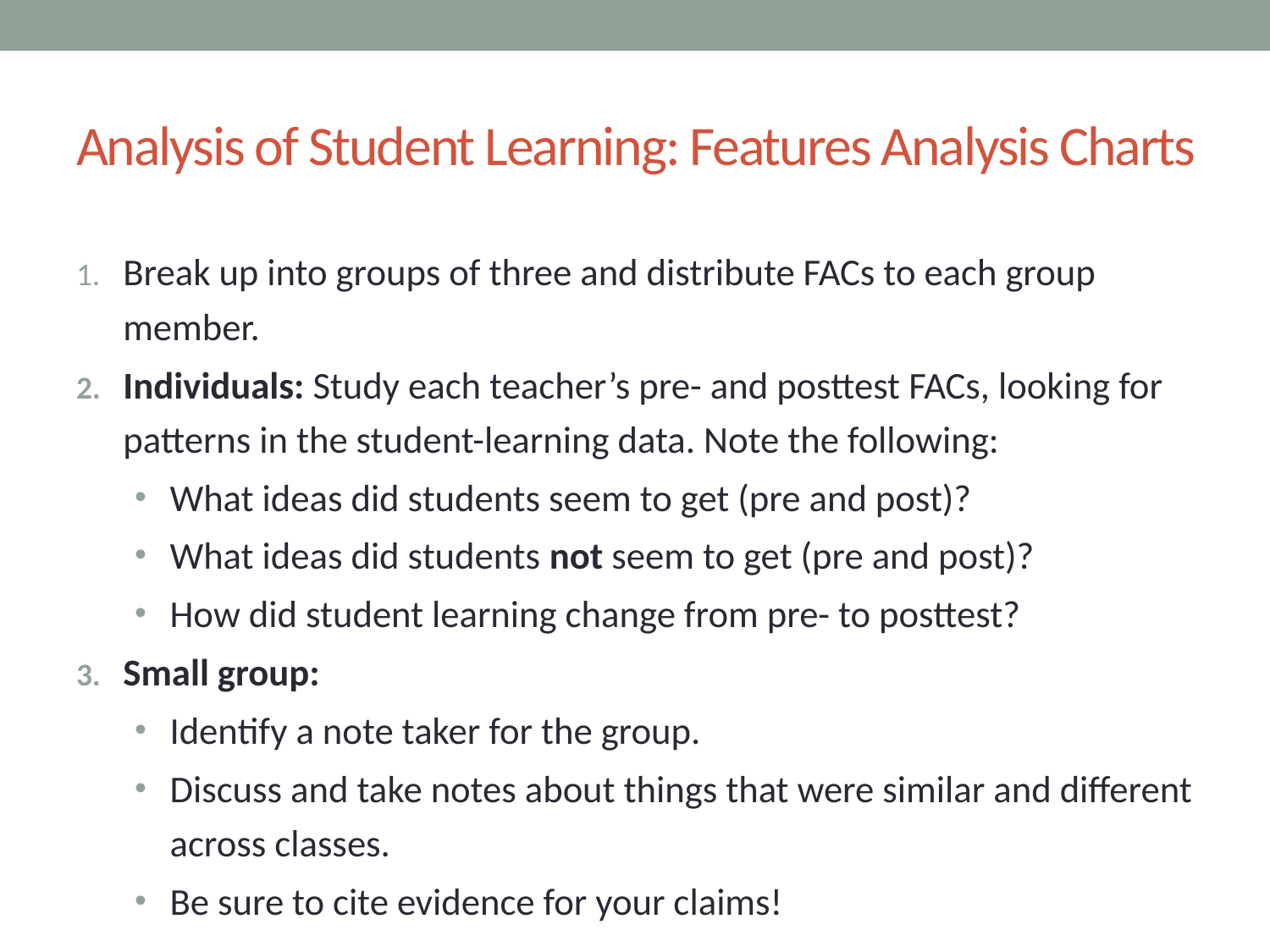

# Analysis of Student Learning: Features Analysis Charts
Break up into groups of three and distribute FACs to each group member.
Individuals: Study each teacher’s pre- and posttest FACs, looking for patterns in the student-learning data. Note the following:
What ideas did students seem to get (pre and post)?
What ideas did students not seem to get (pre and post)?
How did student learning change from pre- to posttest?
Small group:
Identify a note taker for the group.
Discuss and take notes about things that were similar and different across classes.
Be sure to cite evidence for your claims!